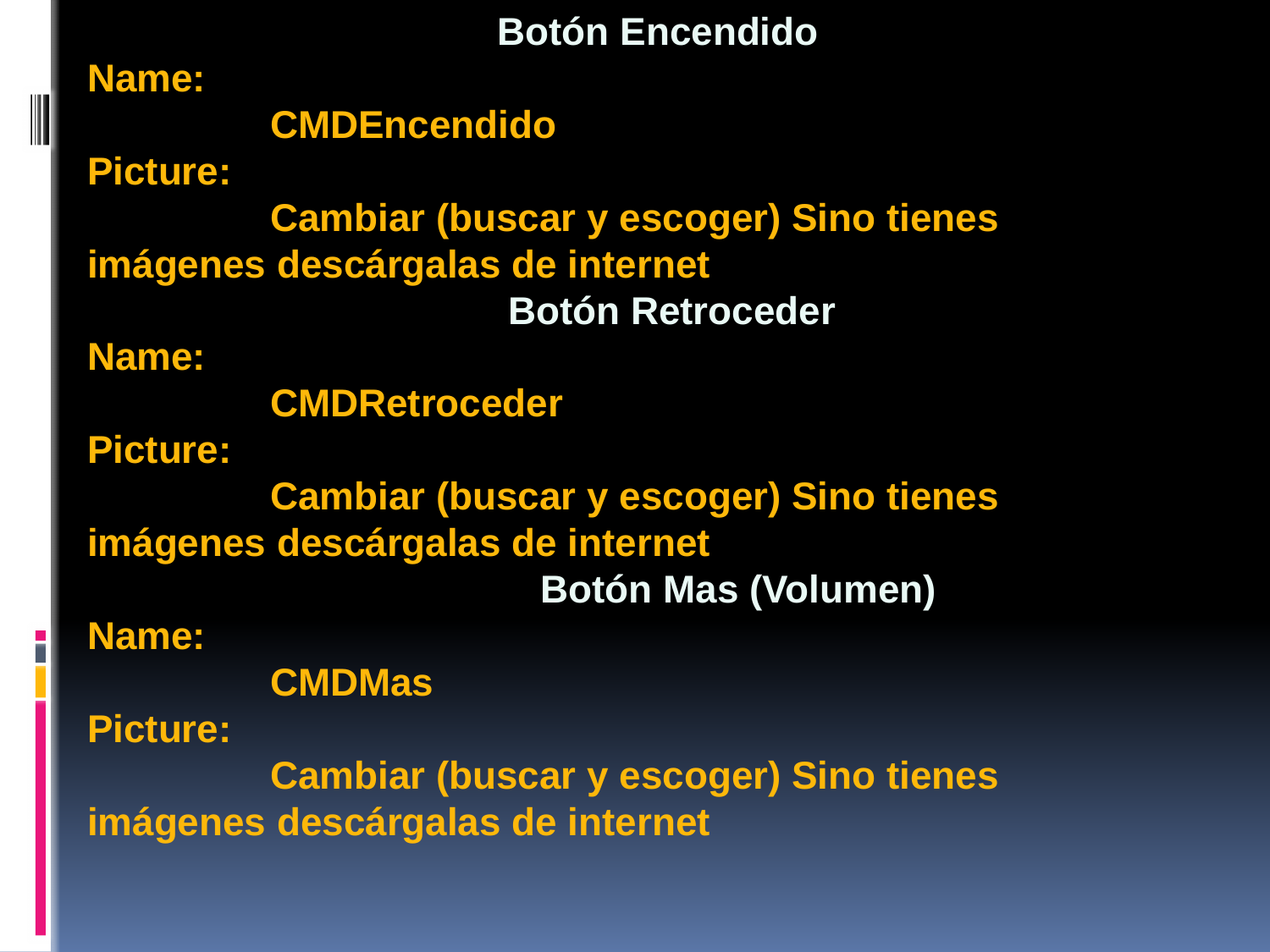

Botón Encendido
Name:
                 CMDEncendido
Picture:
                 Cambiar (buscar y escoger) Sino tienes imágenes descárgalas de internet
                                       Botón Retroceder
Name:
                 CMDRetroceder
Picture:
                 Cambiar (buscar y escoger) Sino tienes imágenes descárgalas de internet
                                          Botón Mas (Volumen)
Name:
                 CMDMas
Picture:
                 Cambiar (buscar y escoger) Sino tienes imágenes descárgalas de internet